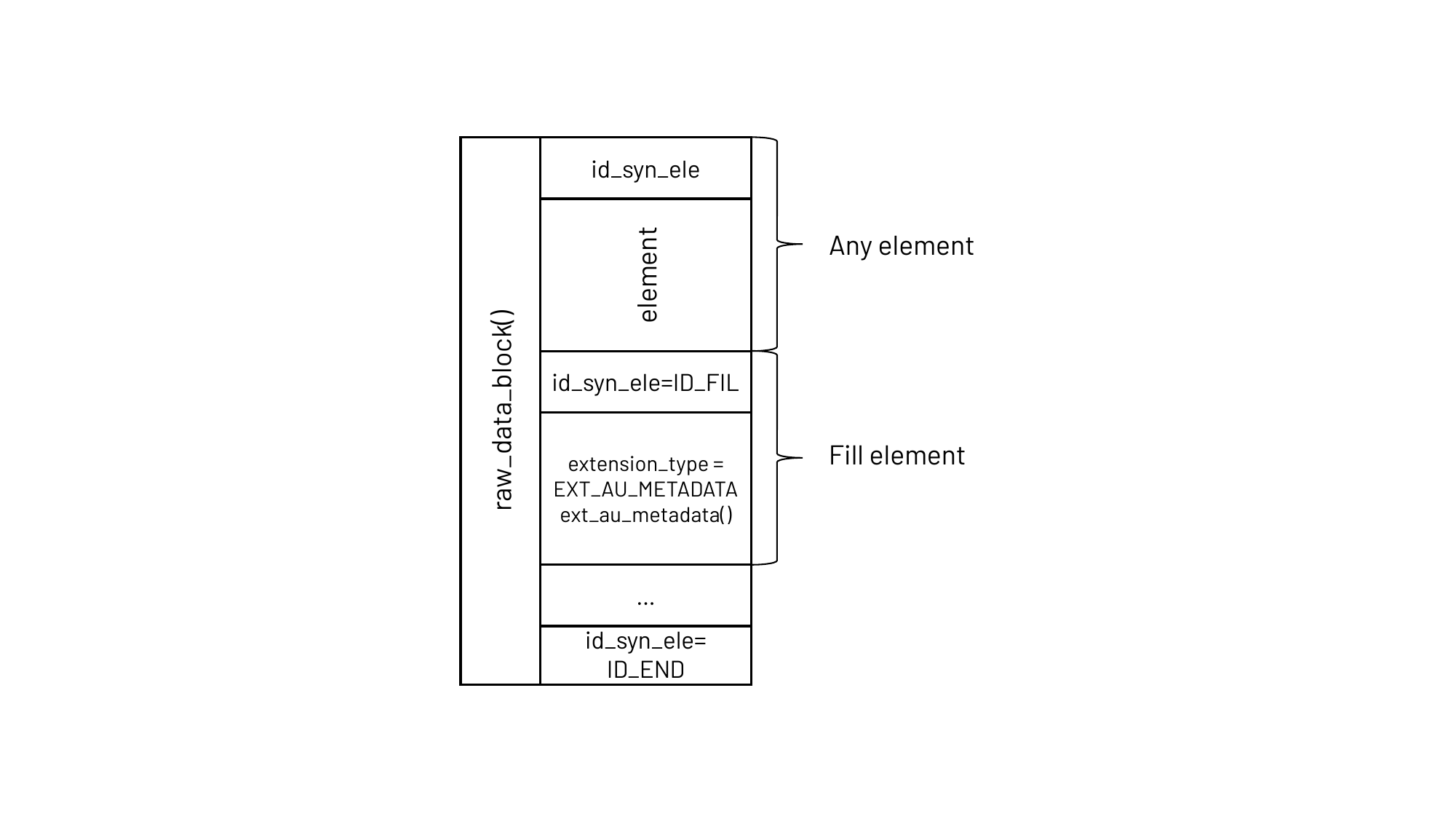

id_syn_ele

raw_data_block()
element
Any element

id_syn_ele=ID_FIL
extension_type = EXT_AU_METADATA
ext_au_metadata()
Fill element
…
id_syn_ele=
ID_END